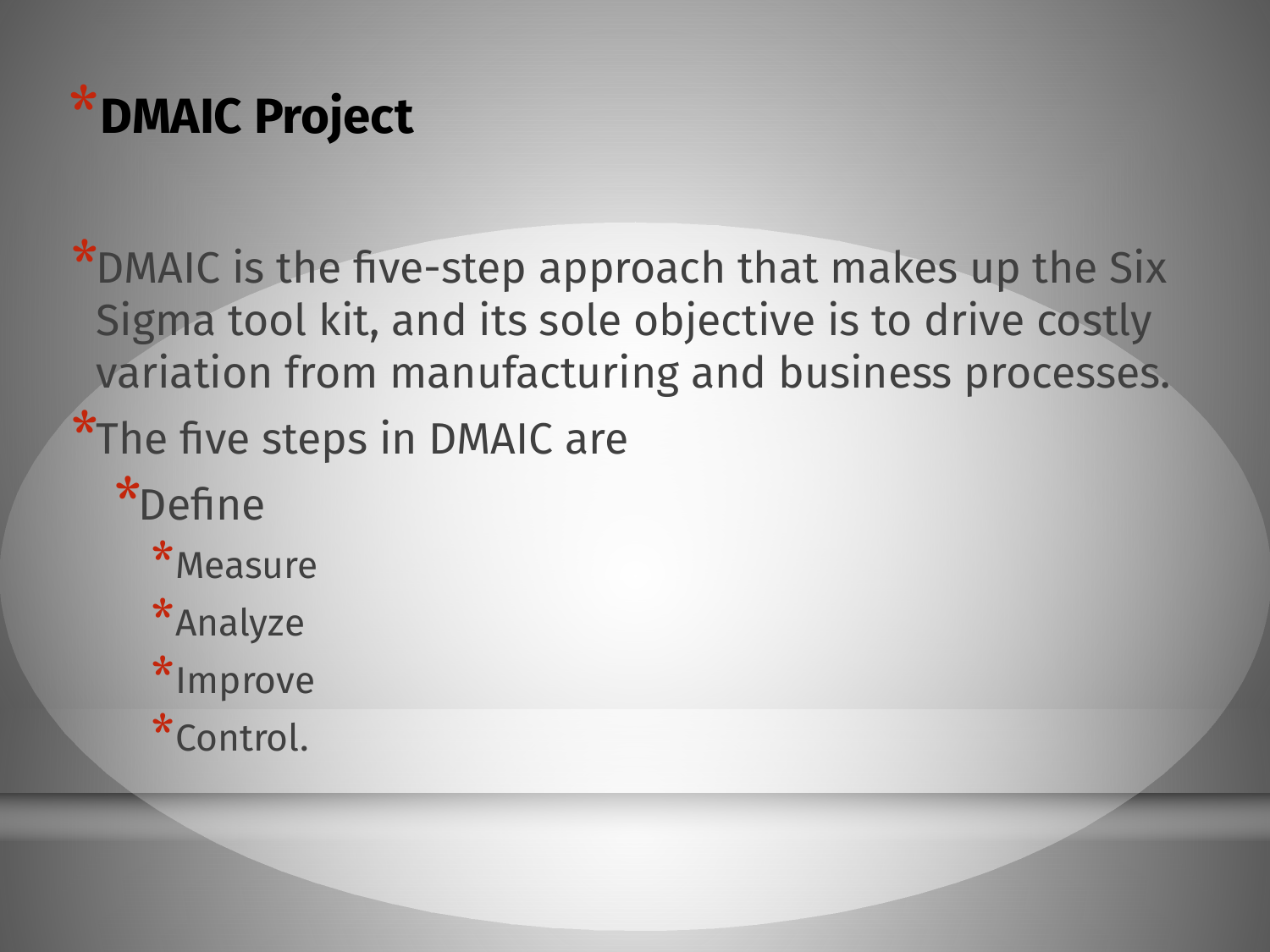

# DMAIC Project
DMAIC is the five-step approach that makes up the Six Sigma tool kit, and its sole objective is to drive costly variation from manufacturing and business processes.
The five steps in DMAIC are
Define
Measure
Analyze
Improve
Control.